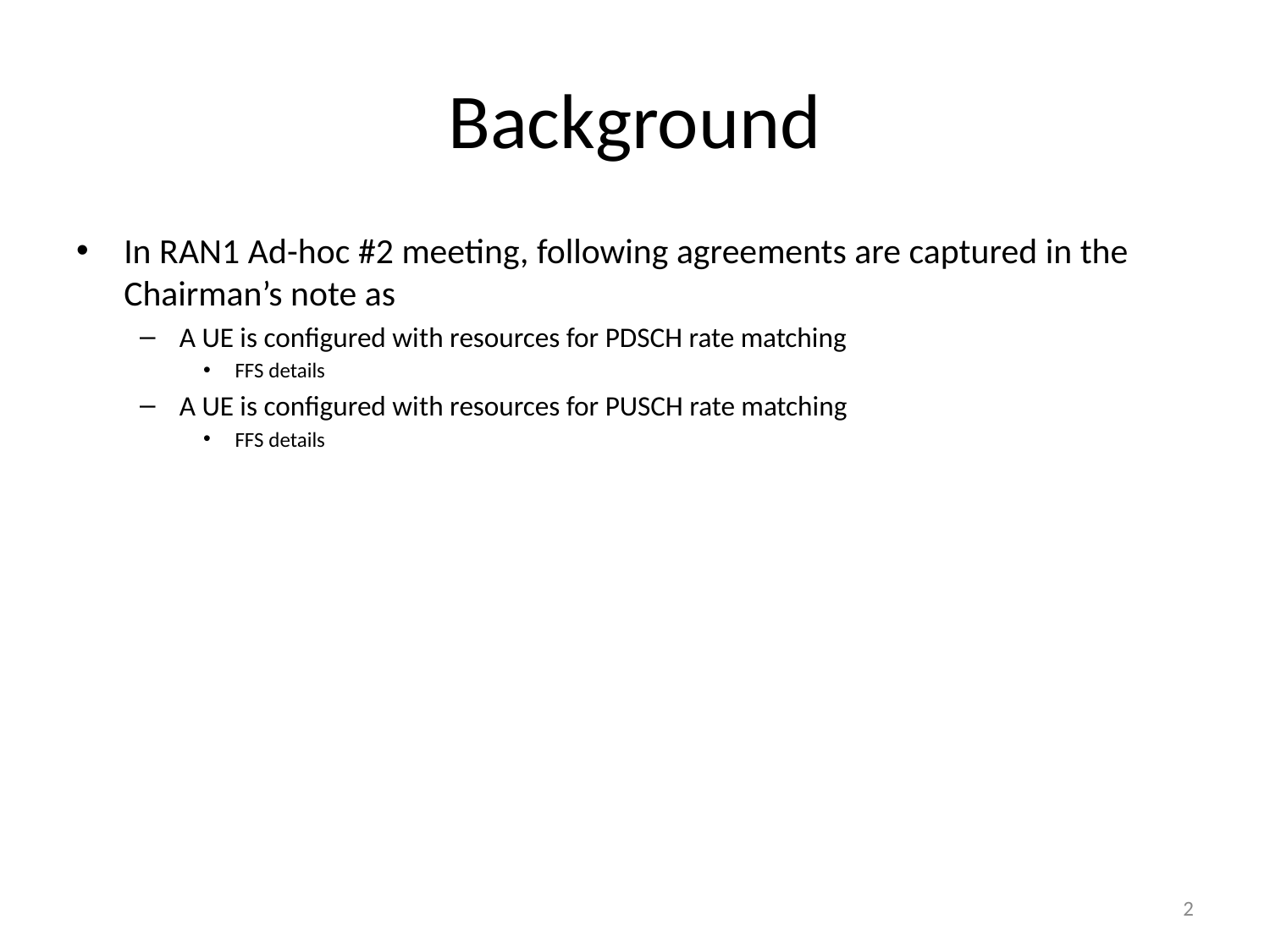

# Background
In RAN1 Ad-hoc #2 meeting, following agreements are captured in the Chairman’s note as
A UE is configured with resources for PDSCH rate matching
FFS details
A UE is configured with resources for PUSCH rate matching
FFS details

2